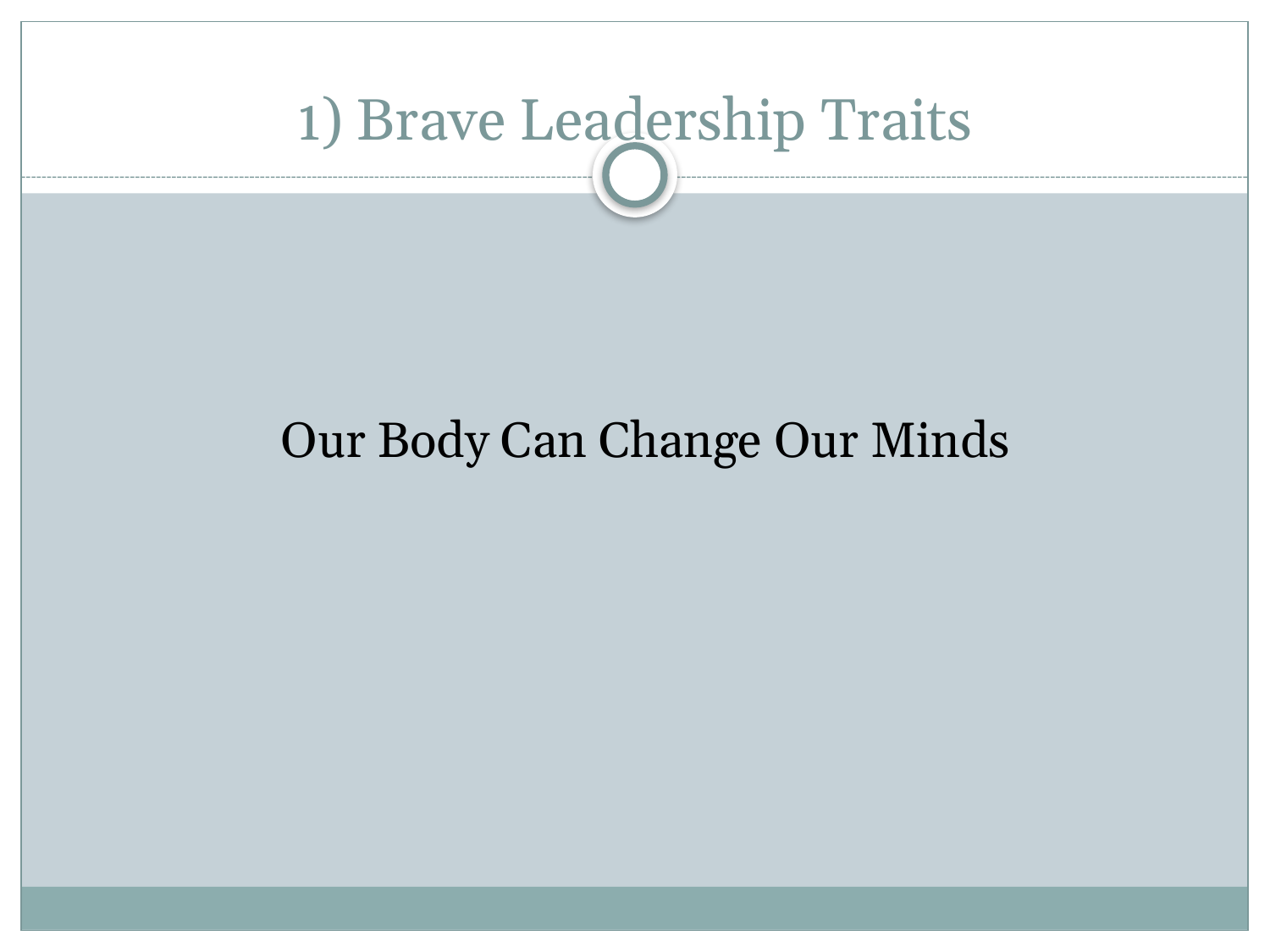

# 1) Brave Leadership Traits
Our Body Can Change Our Minds